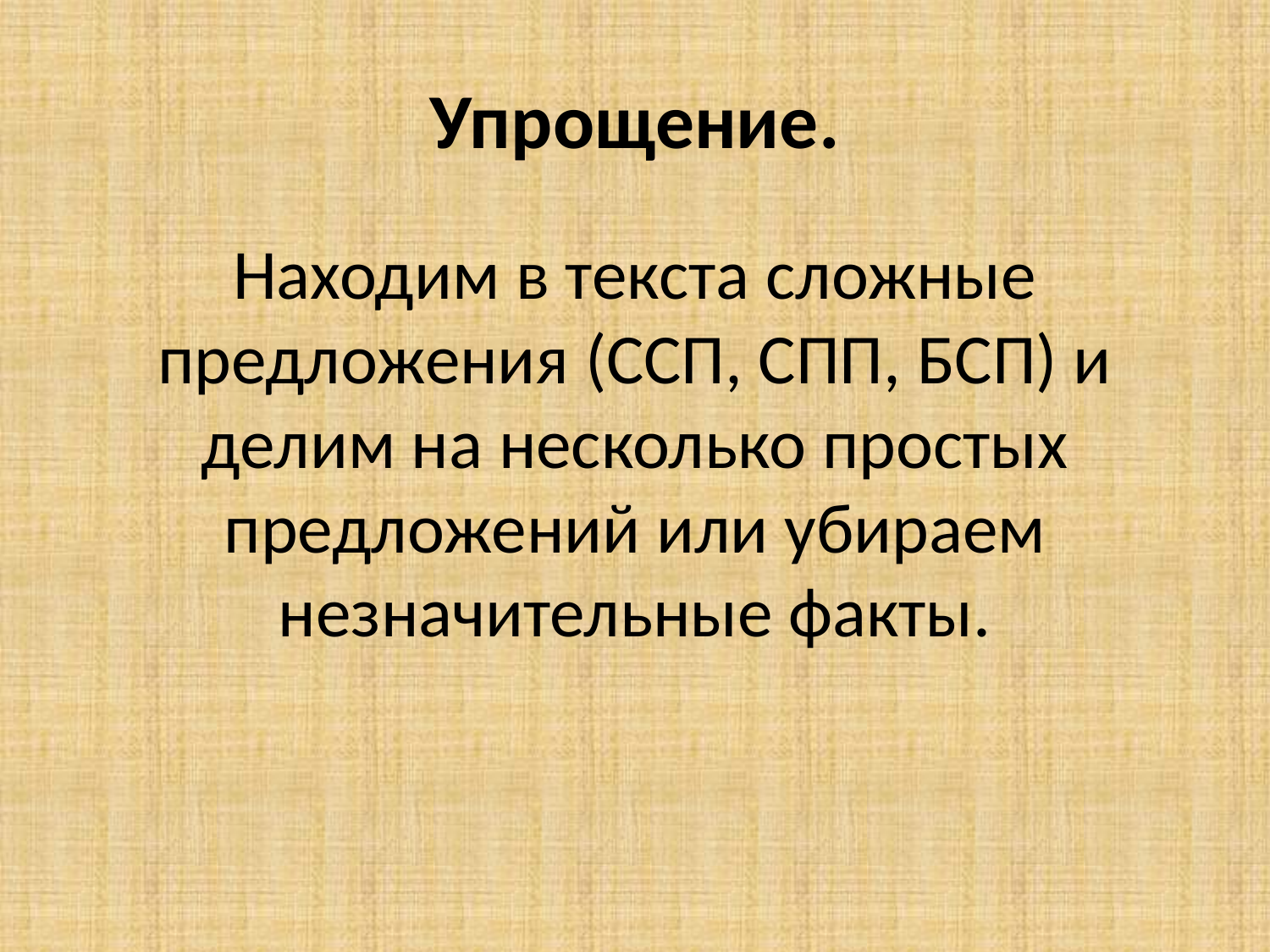

# Упрощение.
Находим в текста сложные предложения (ССП, СПП, БСП) и делим на несколько простых предложений или убираем незначительные факты.